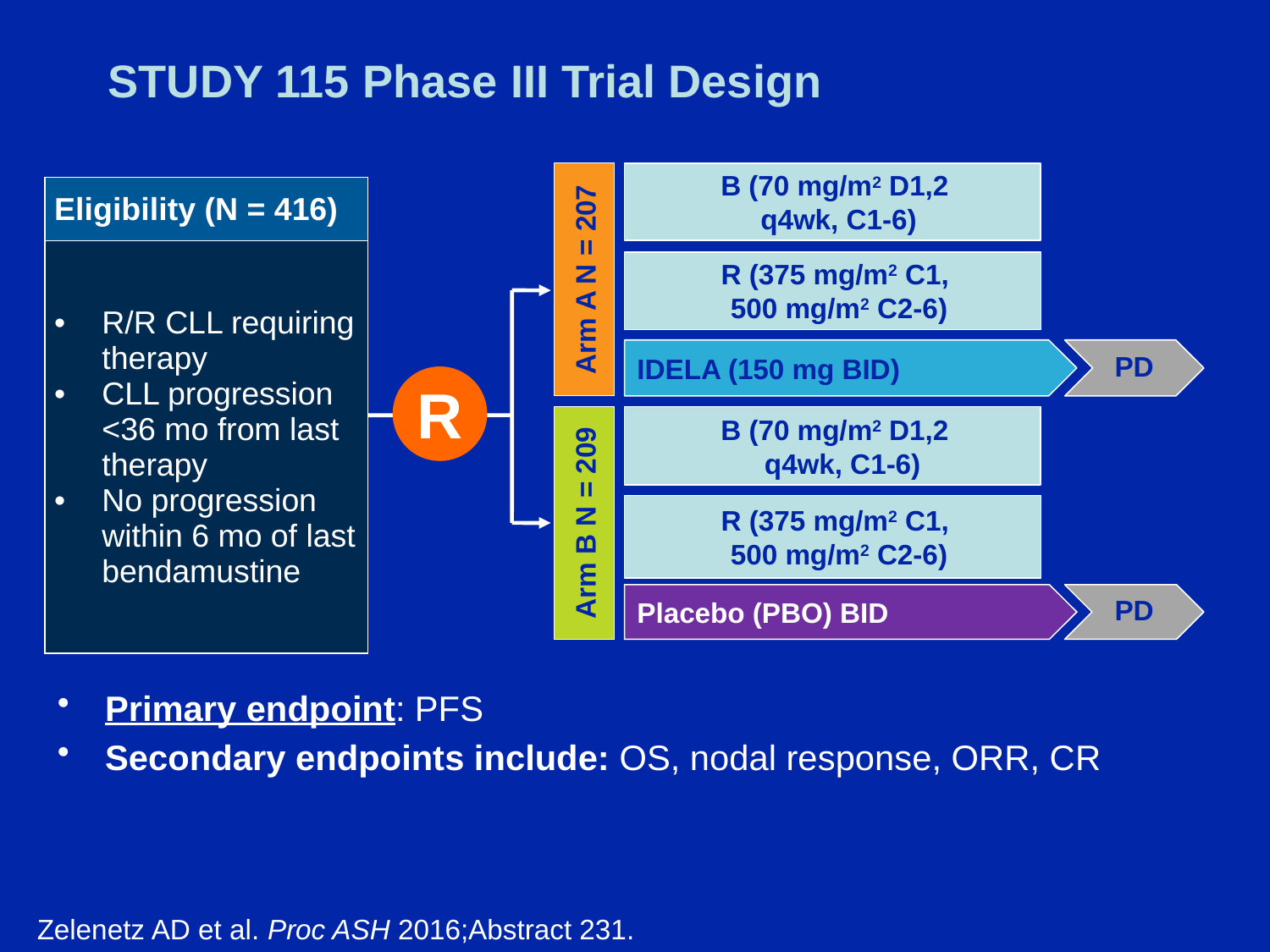

# STUDY 115 Phase III Trial Design
Arm A N = 207
B (70 mg/m2 D1,2
q4wk, C1-6)
| Eligibility (N = 416) |
| --- |
| R/R CLL requiring therapy CLL progression <36 mo from last therapy No progression within 6 mo of last bendamustine |
R (375 mg/m2 C1,
500 mg/m2 C2-6)

IDELA (150 mg BID)
PD

R
Arm B N = 209
B (70 mg/m2 D1,2
 q4wk, C1-6)
R (375 mg/m2 C1,
500 mg/m2 C2-6)

Placebo (PBO) BID
PD
Primary endpoint: PFS
Secondary endpoints include: OS, nodal response, ORR, CR
Zelenetz AD et al. Proc ASH 2016;Abstract 231.